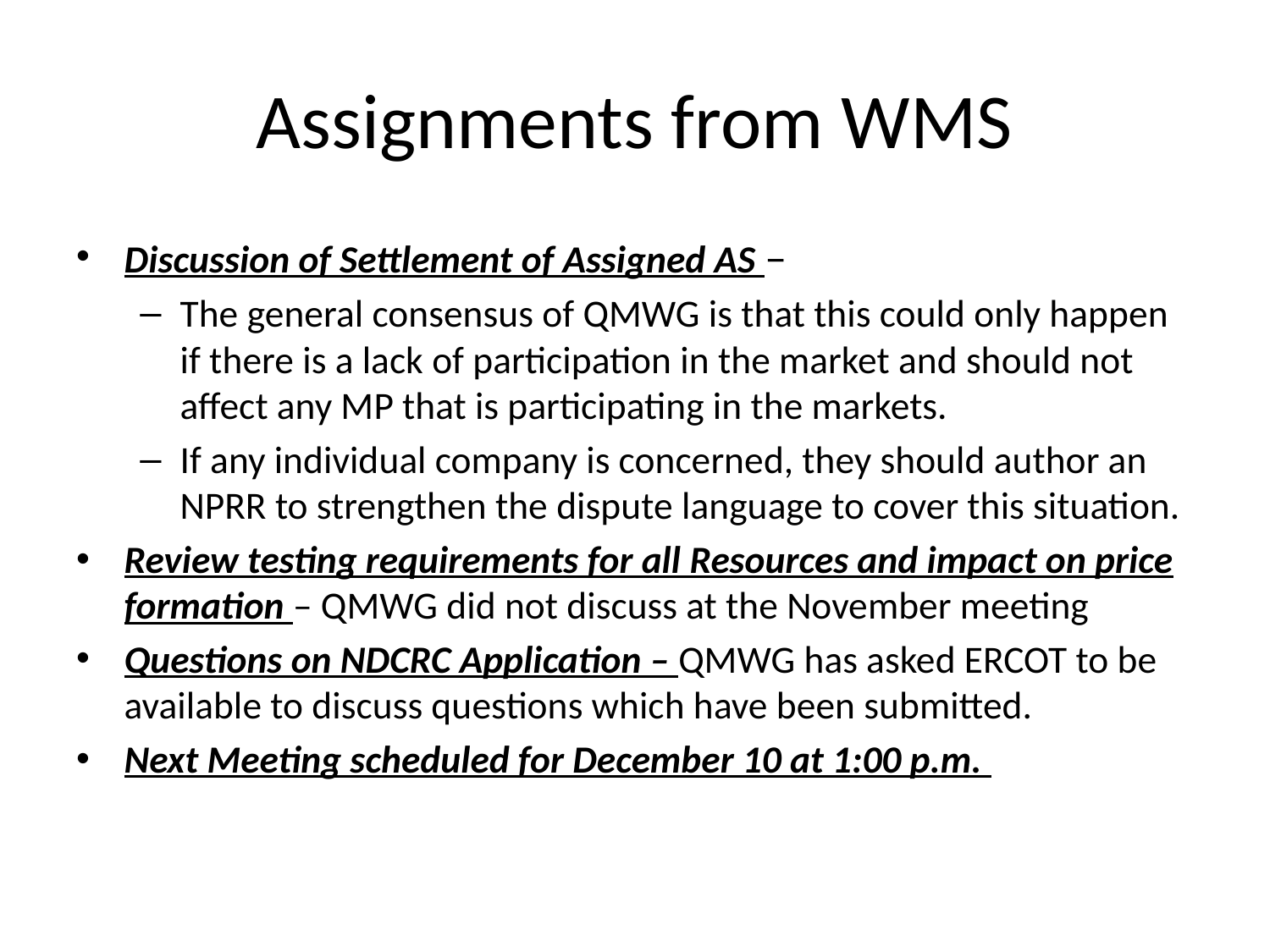

# Assignments from WMS
Discussion of Settlement of Assigned AS –
The general consensus of QMWG is that this could only happen if there is a lack of participation in the market and should not affect any MP that is participating in the markets.
If any individual company is concerned, they should author an NPRR to strengthen the dispute language to cover this situation.
Review testing requirements for all Resources and impact on price formation – QMWG did not discuss at the November meeting
Questions on NDCRC Application – QMWG has asked ERCOT to be available to discuss questions which have been submitted.
Next Meeting scheduled for December 10 at 1:00 p.m.